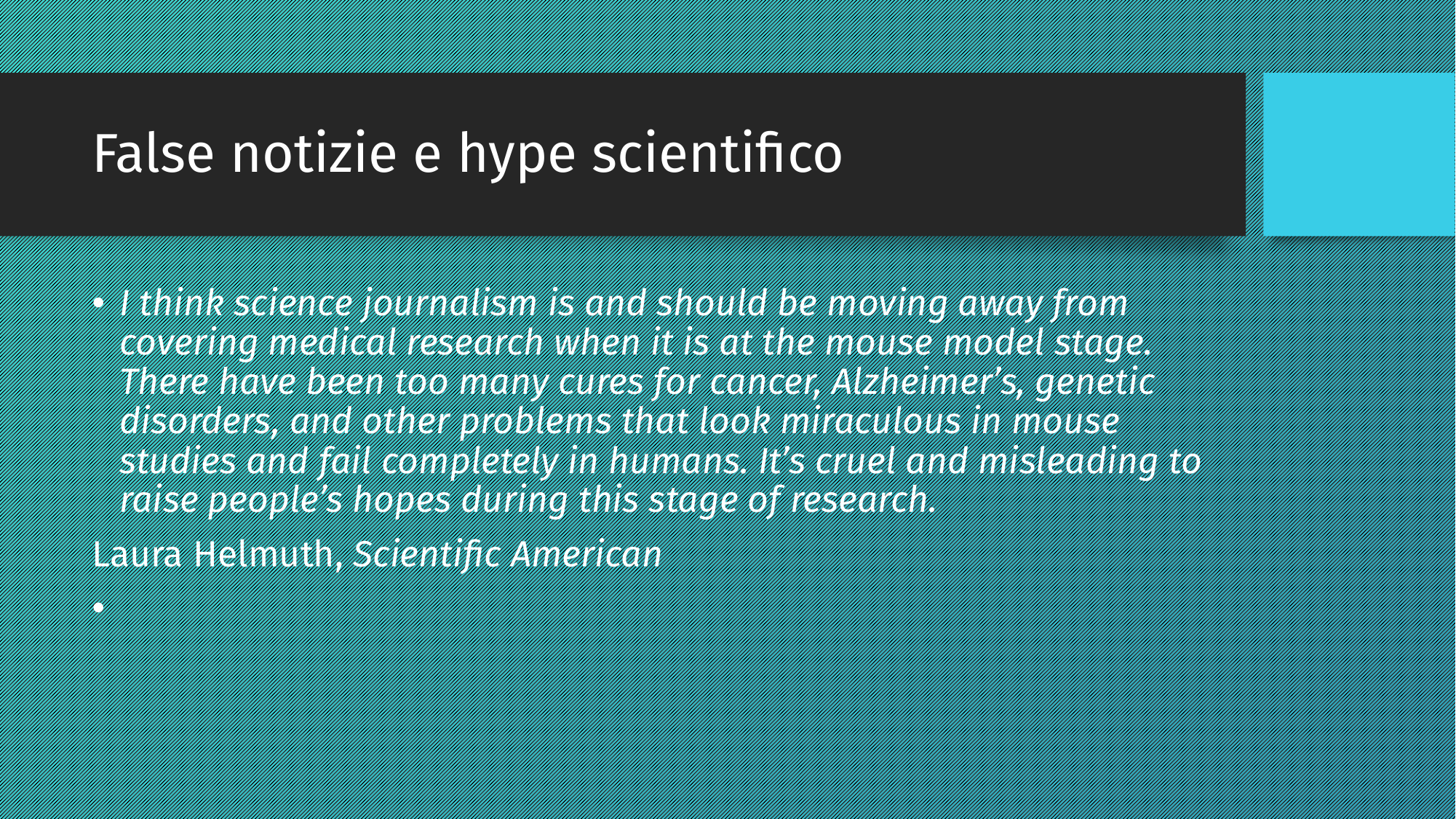

# False notizie e hype scientifico
I think science journalism is and should be moving away from covering medical research when it is at the mouse model stage. There have been too many cures for cancer, Alzheimer’s, genetic disorders, and other problems that look miraculous in mouse studies and fail completely in humans. It’s cruel and misleading to raise people’s hopes during this stage of research.
Laura Helmuth, Scientific American